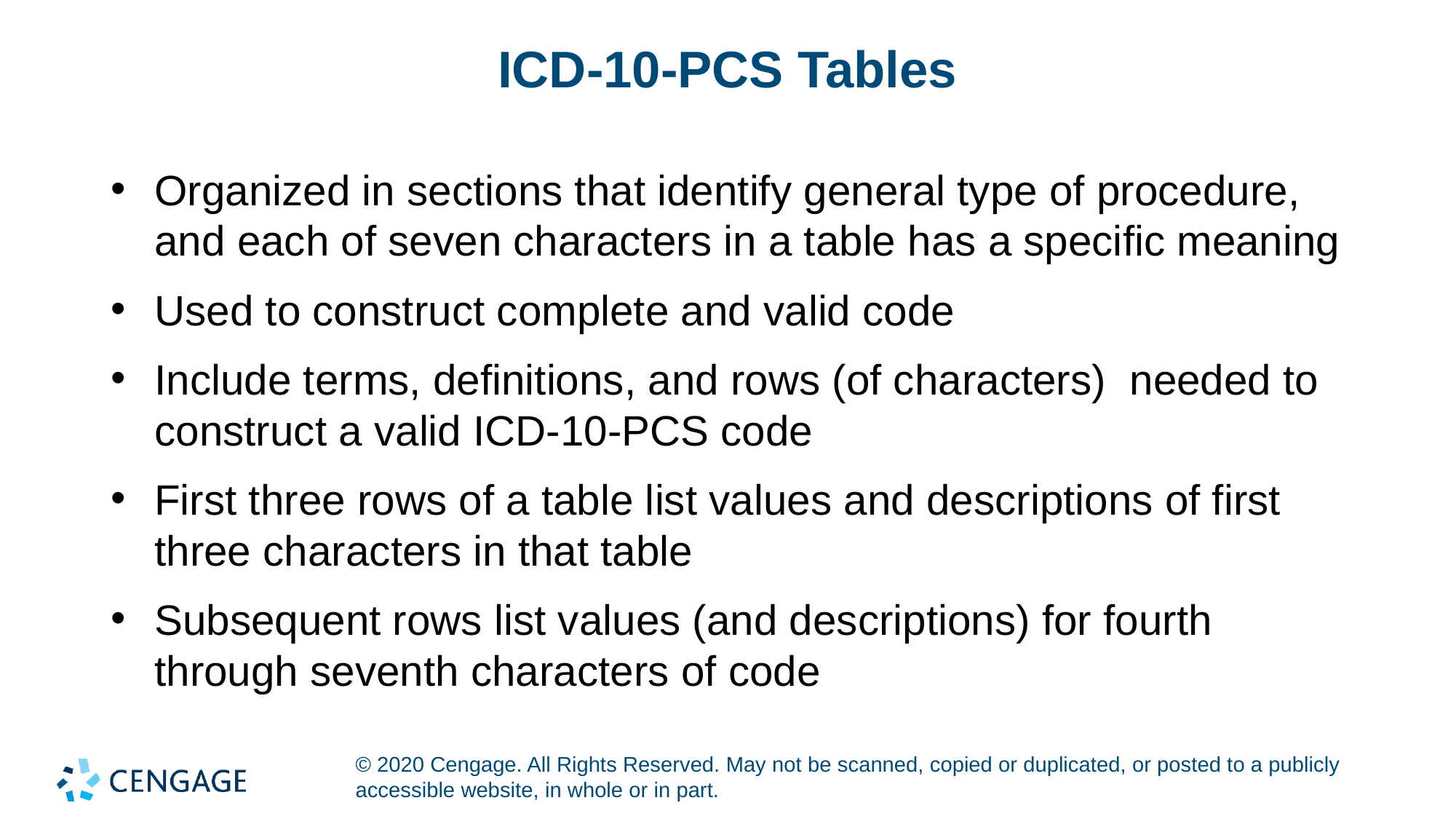

# ICD-10-PCS Tables
Organized in sections that identify general type of procedure, and each of seven characters in a table has a specific meaning
Used to construct complete and valid code
Include terms, definitions, and rows (of characters)  needed to construct a valid ICD-10-PCS code
First three rows of a table list values and descriptions of first three characters in that table
Subsequent rows list values (and descriptions) for fourth through seventh characters of code